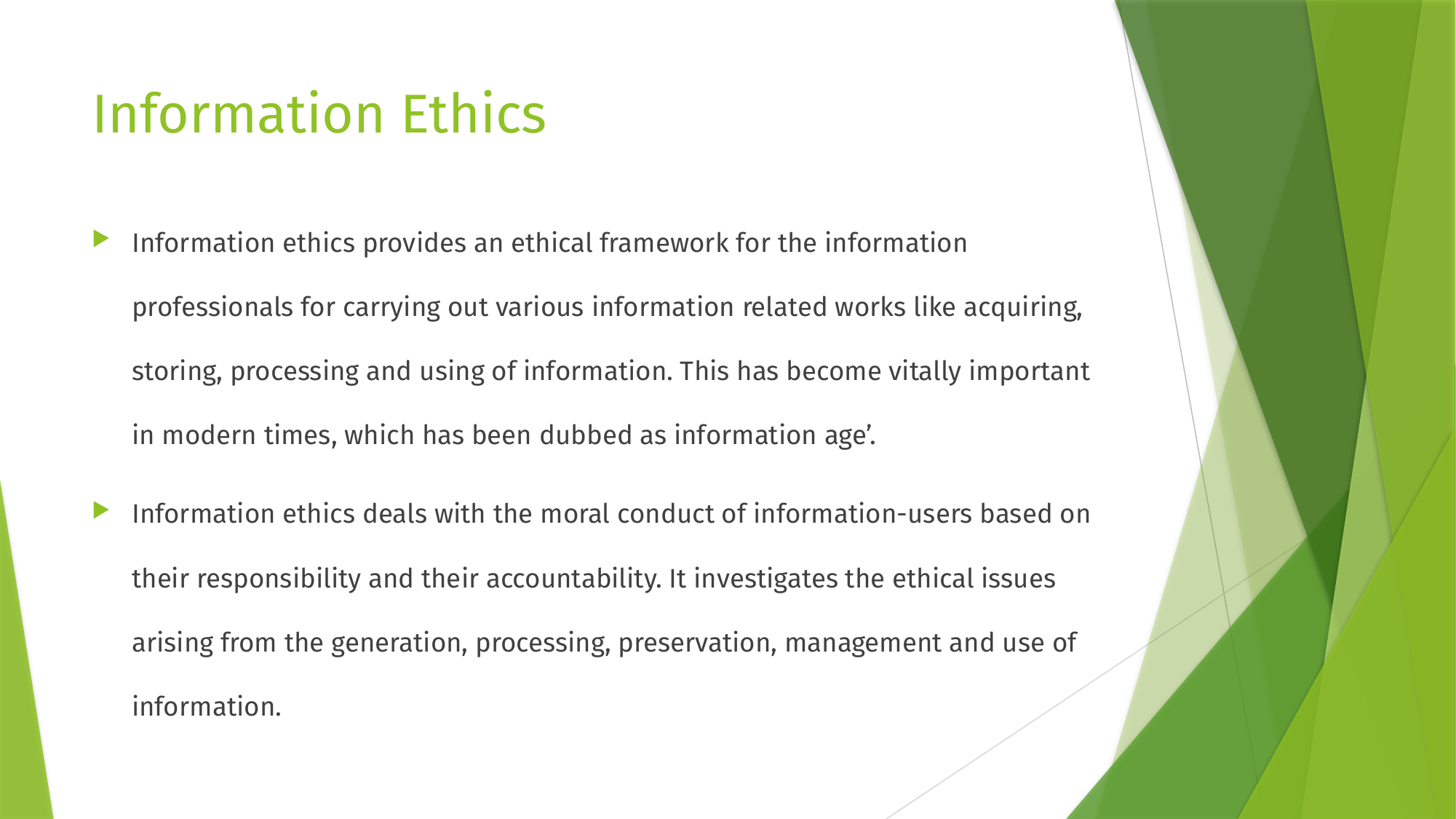

# Information Ethics
Information ethics provides an ethical framework for the information professionals for carrying out various information related works like acquiring, storing, processing and using of information. This has become vitally important in modern times, which has been dubbed as information age’.
Information ethics deals with the moral conduct of information-users based on their responsibility and their accountability. It investigates the ethical issues arising from the generation, processing, preservation, management and use of information.